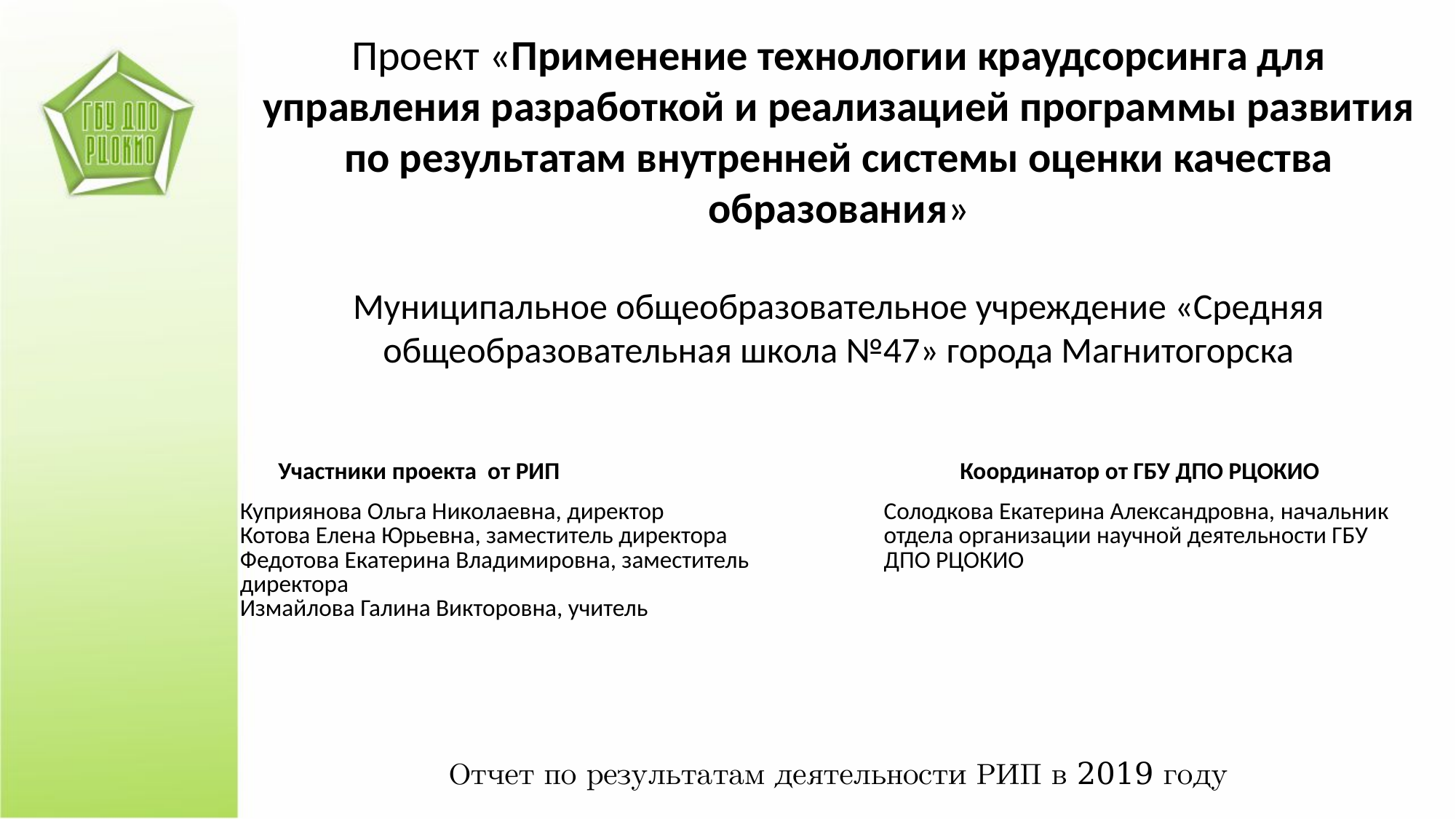

Проект «Применение технологии краудсорсинга для управления разработкой и реализацией программы развития по результатам внутренней системы оценки качества образования»

Муниципальное общеобразовательное учреждение «Средняя общеобразовательная школа №47» города Магнитогорска

| Участники проекта от РИП | Координатор от ГБУ ДПО РЦОКИО |
| --- | --- |
| Куприянова Ольга Николаевна, директор Котова Елена Юрьевна, заместитель директора Федотова Екатерина Владимировна, заместитель директора Измайлова Галина Викторовна, учитель | Солодкова Екатерина Александровна, начальник отдела организации научной деятельности ГБУ ДПО РЦОКИО |
|  |  |
Отчет по результатам деятельности РИП в 2019 году